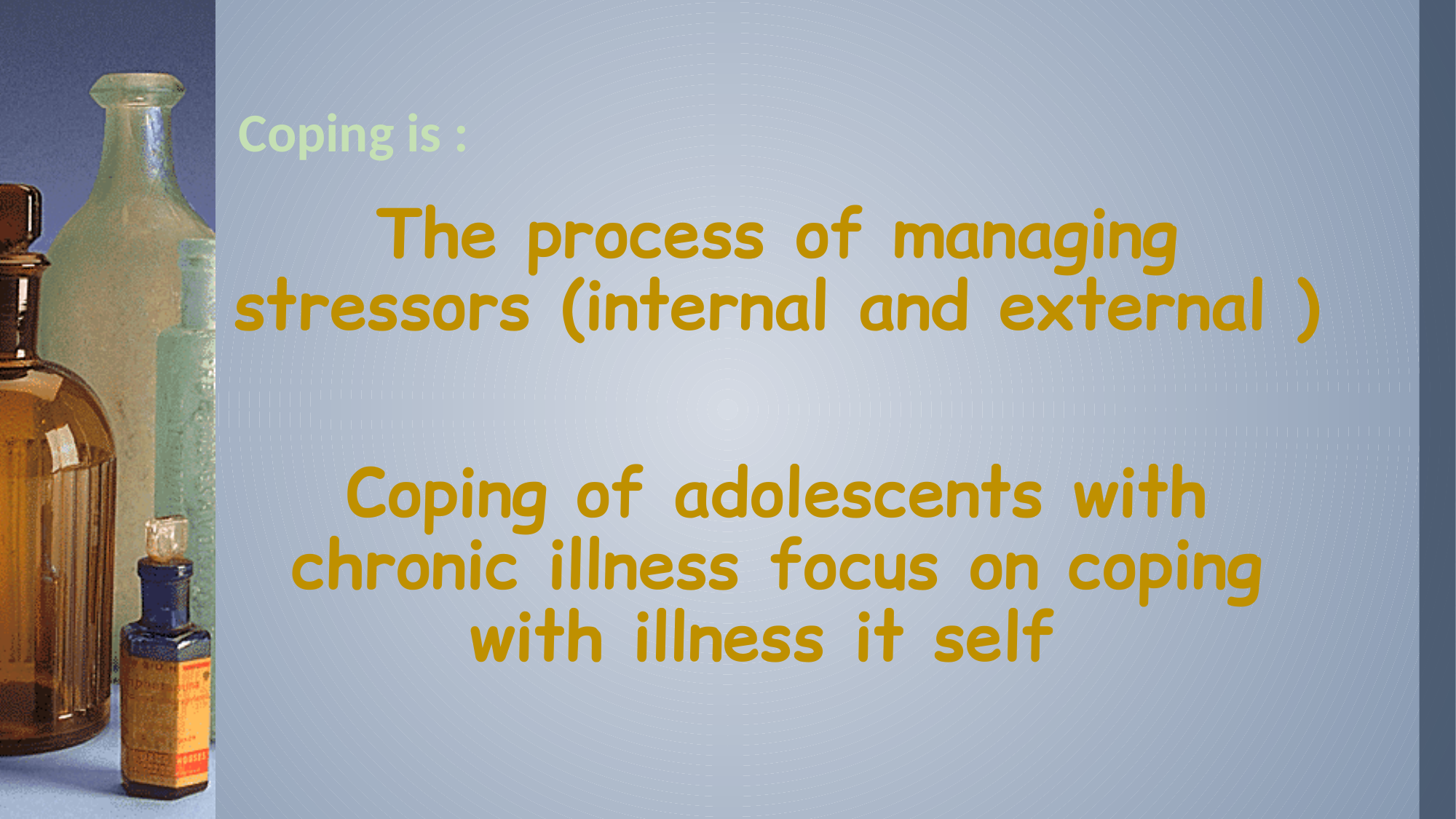

# Coping is :
The process of managing stressors (internal and external )

Coping of adolescents with chronic illness focus on coping with illness it self